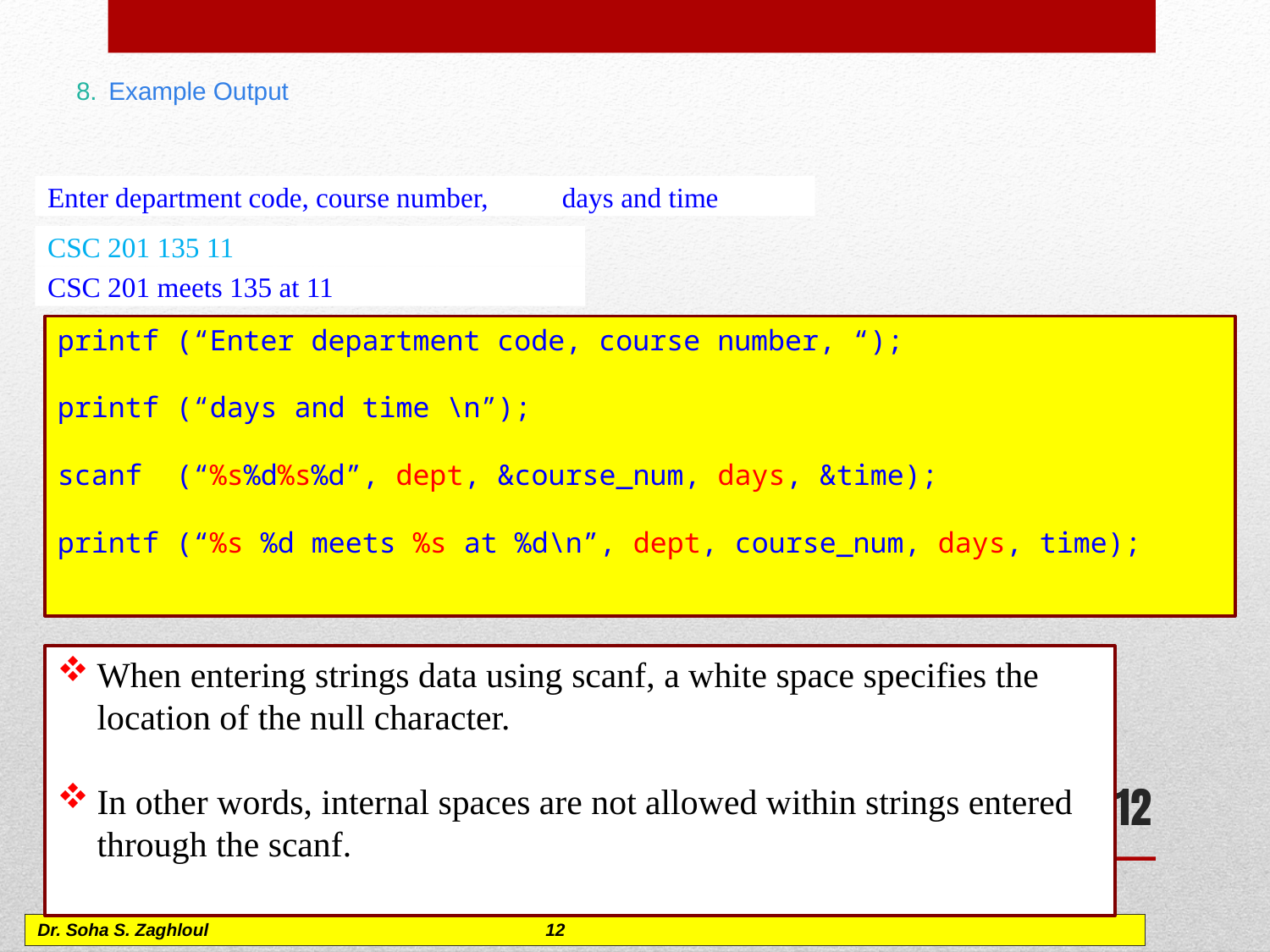

# 8. Example Output
Enter department code, course number,
 days and time
CSC 201 135 11
_
CSC 201 meets 135 at 11
printf (“Enter department code, course number, “);

printf (“days and time \n”);

scanf  (“%s%d%s%d”, dept, &course_num, days, &time);

printf (“%s %d meets %s at %d\n”, dept, course_num, days, time);
When entering strings data using scanf, a white space specifies the location of the null character.

In other words, internal spaces are not allowed within strings entered through the scanf.
12
Dr. Soha S. Zaghloul	updated by Rasha  ALEidan
Dr. Soha S. Zaghloul			12